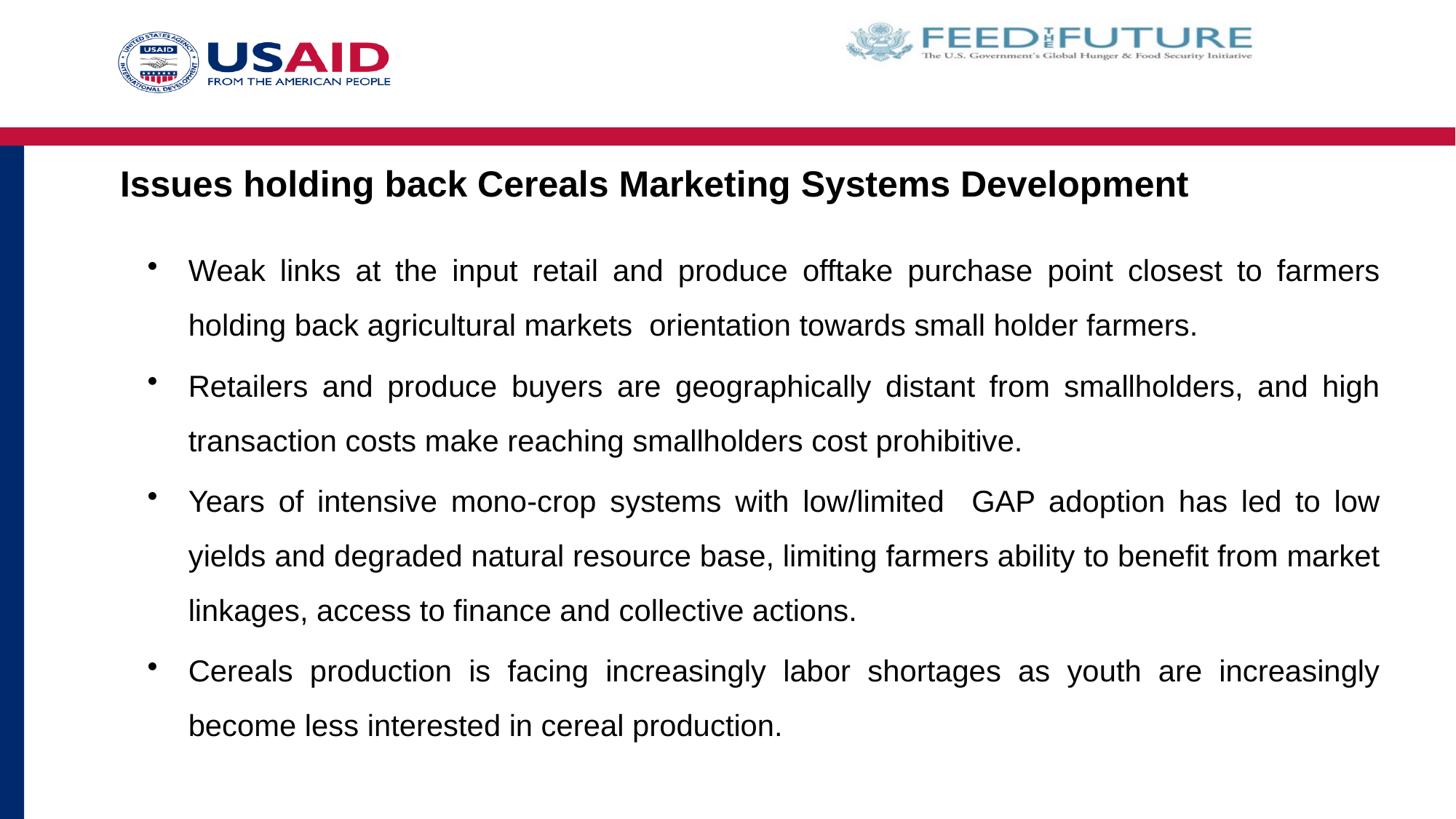

# Issues holding back Cereals Marketing Systems Development
Weak links at the input retail and produce offtake purchase point closest to farmers holding back agricultural markets  orientation towards small holder farmers.
Retailers and produce buyers are geographically distant from smallholders, and high transaction costs make reaching smallholders cost prohibitive.
Years of intensive mono-crop systems with low/limited  GAP adoption has led to low yields and degraded natural resource base, limiting farmers ability to benefit from market linkages, access to finance and collective actions.
Cereals production is facing increasingly labor shortages as youth are increasingly become less interested in cereal production.